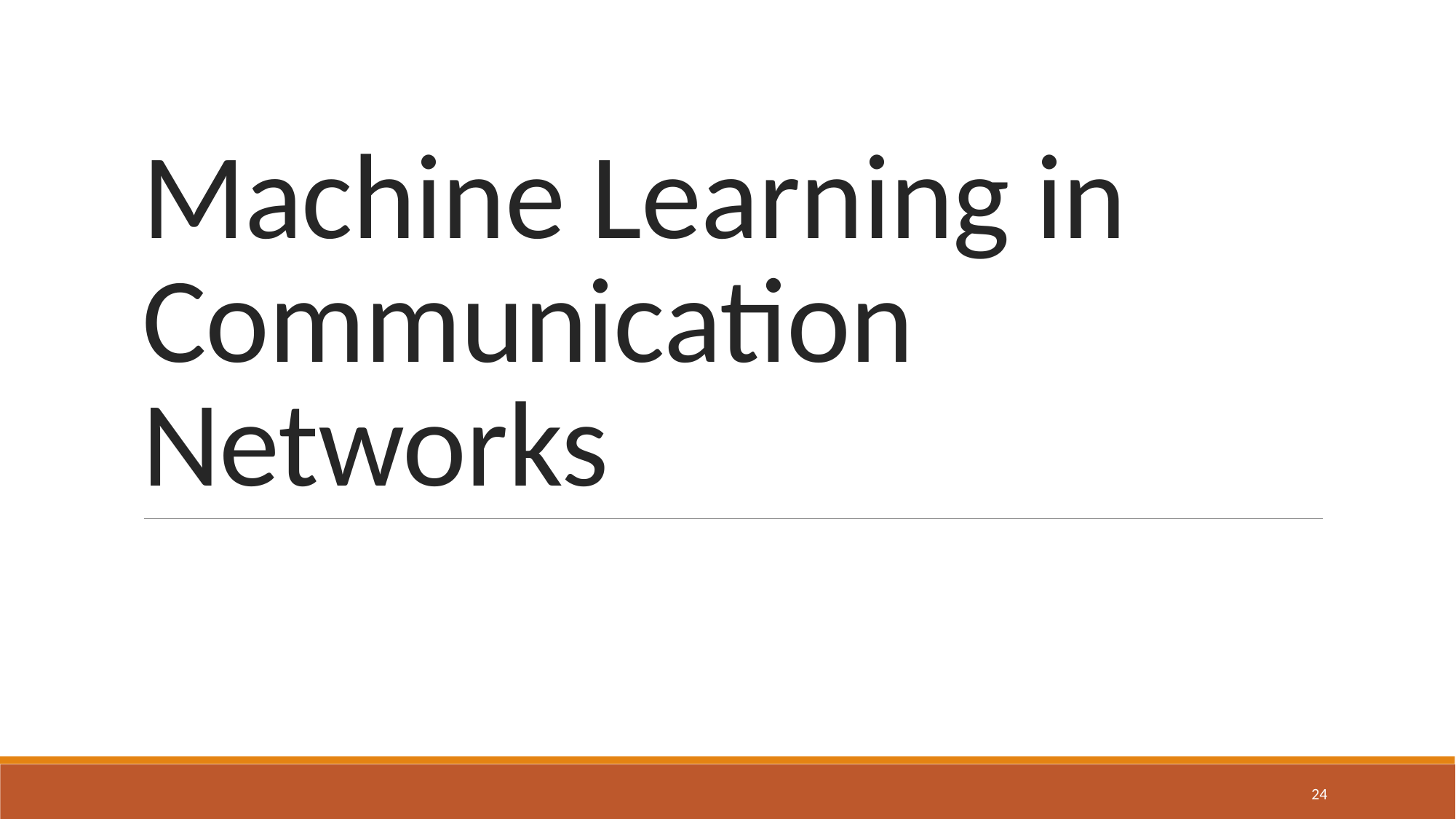

# Machine Learning in Communication Networks

24